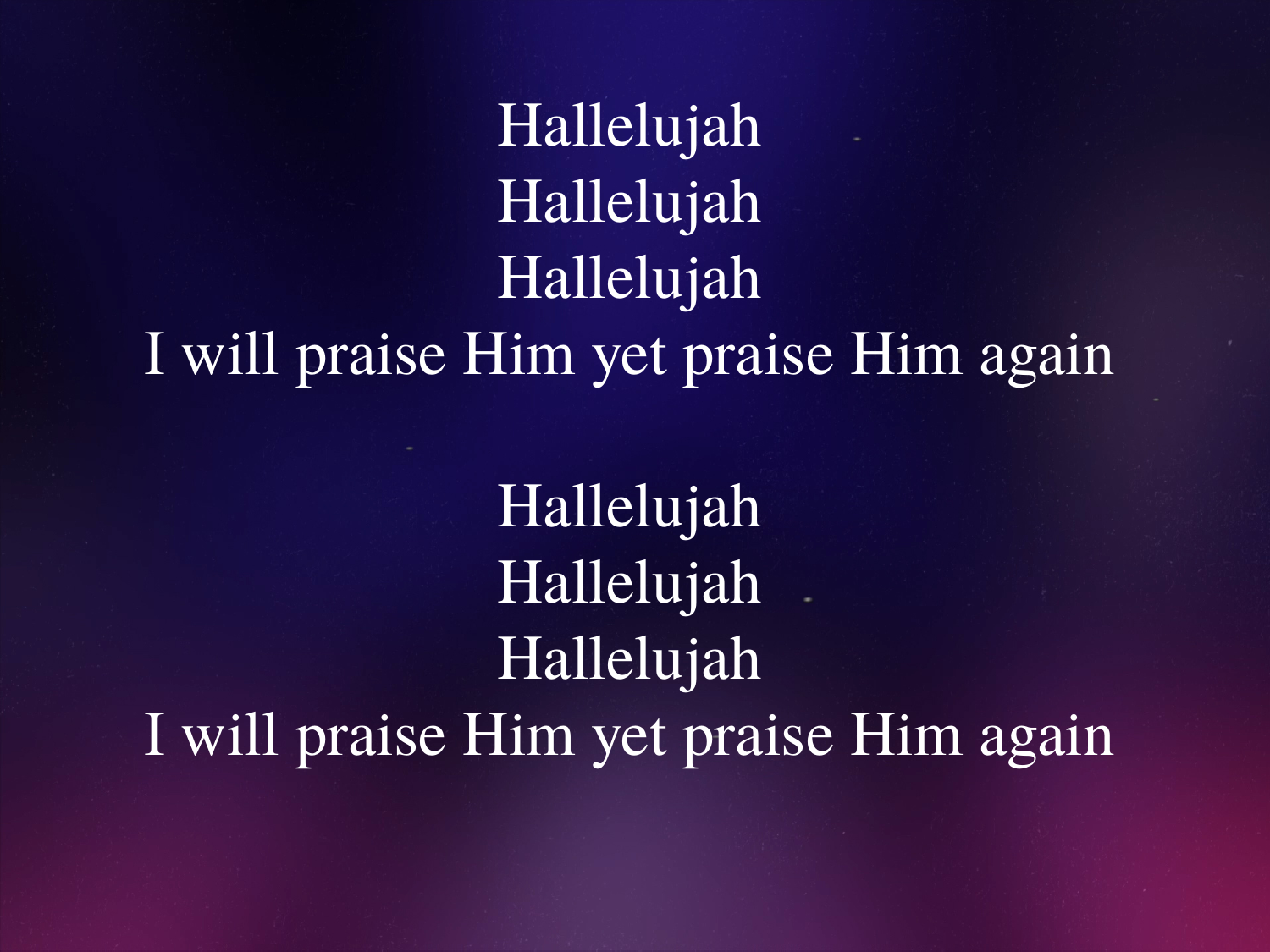

# Hallelujah Hallelujah Hallelujah I will praise Him yet praise Him again Hallelujah Hallelujah Hallelujah I will praise Him yet praise Him again